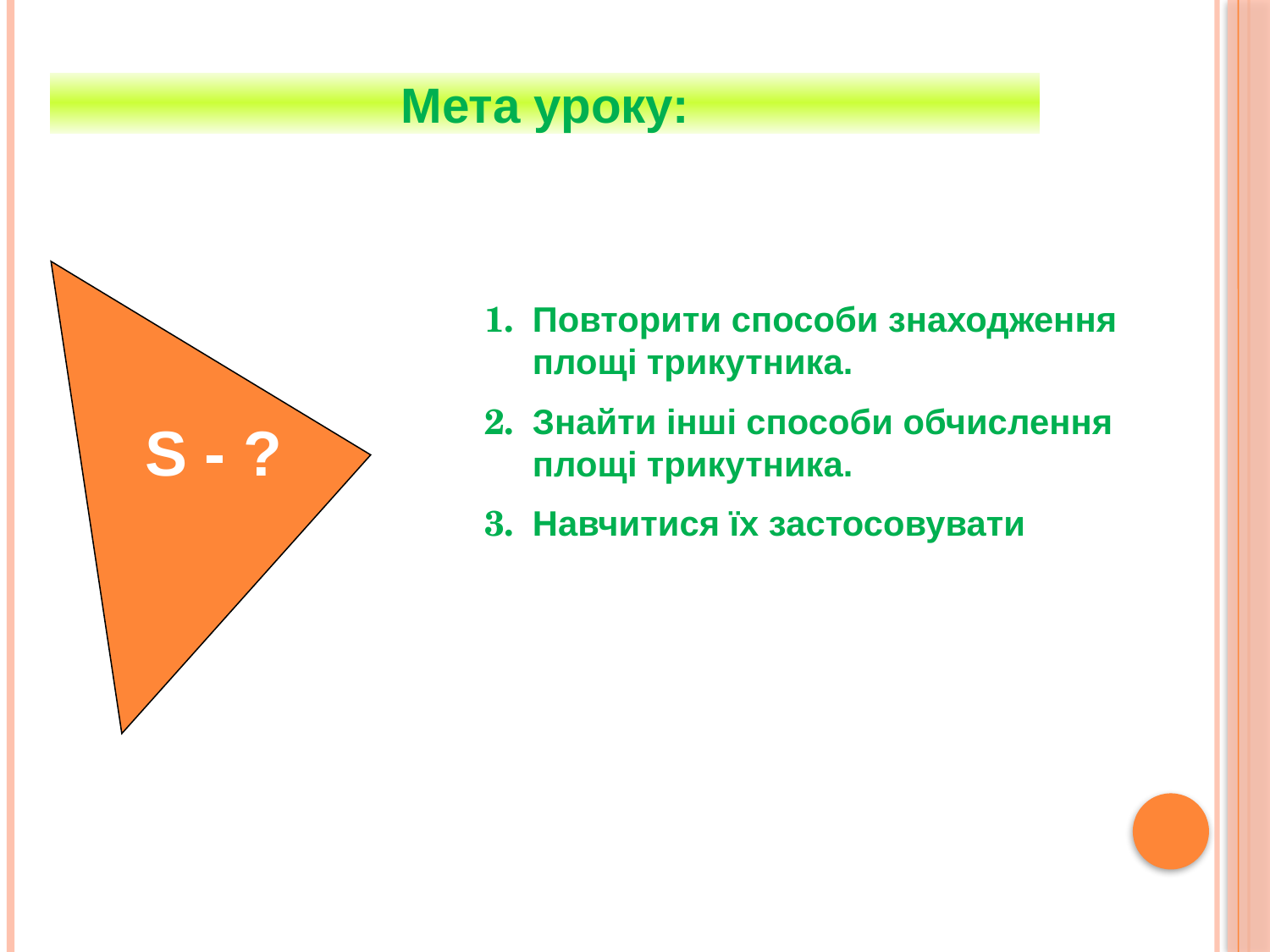

Мета уроку:

Повторити способи знаходження площі трикутника.
Знайти інші способи обчислення площі трикутника.
Навчитися їх застосовувати

S - ?